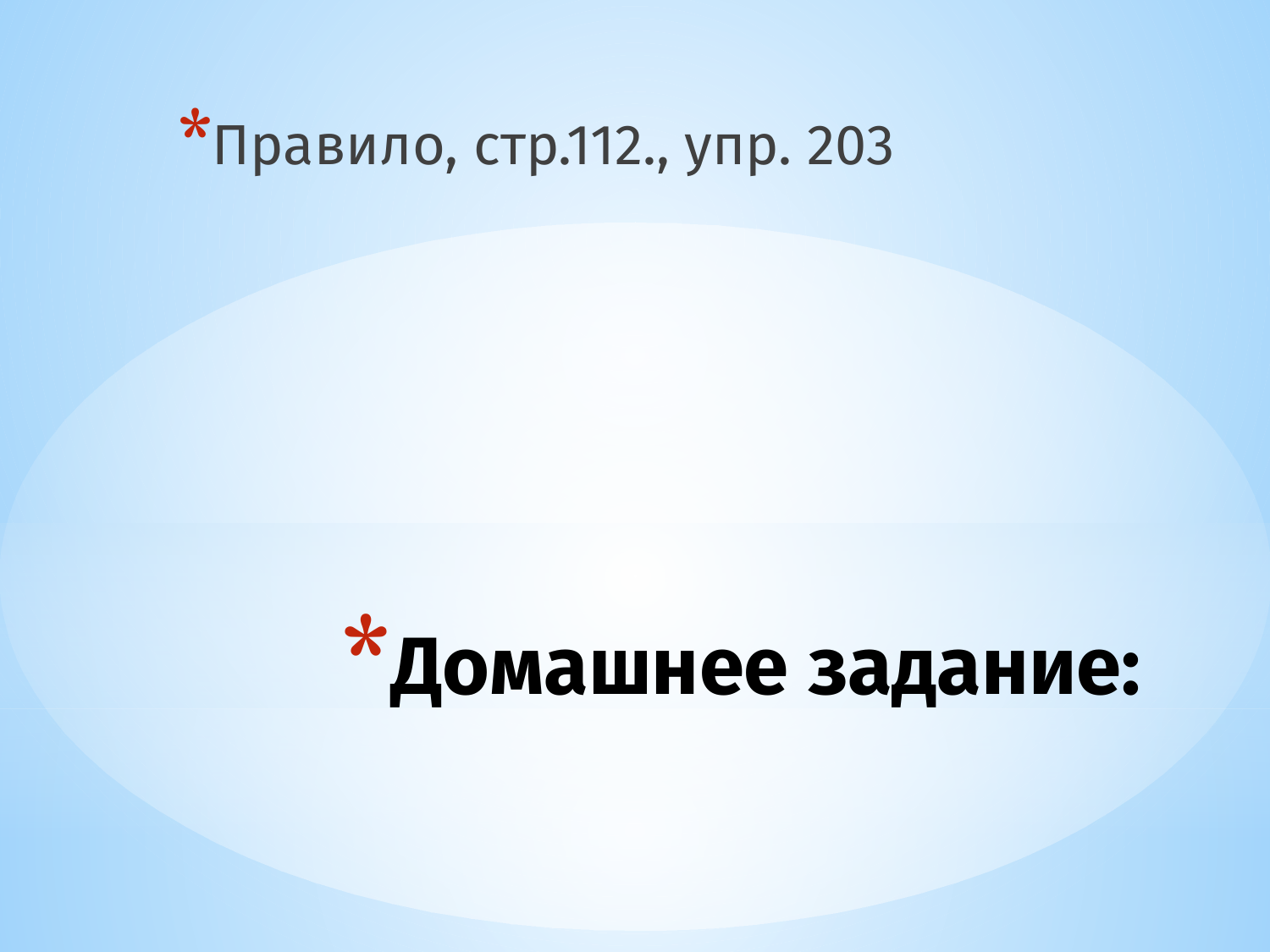

Правило, стр.112., упр. 203
# Домашнее задание: